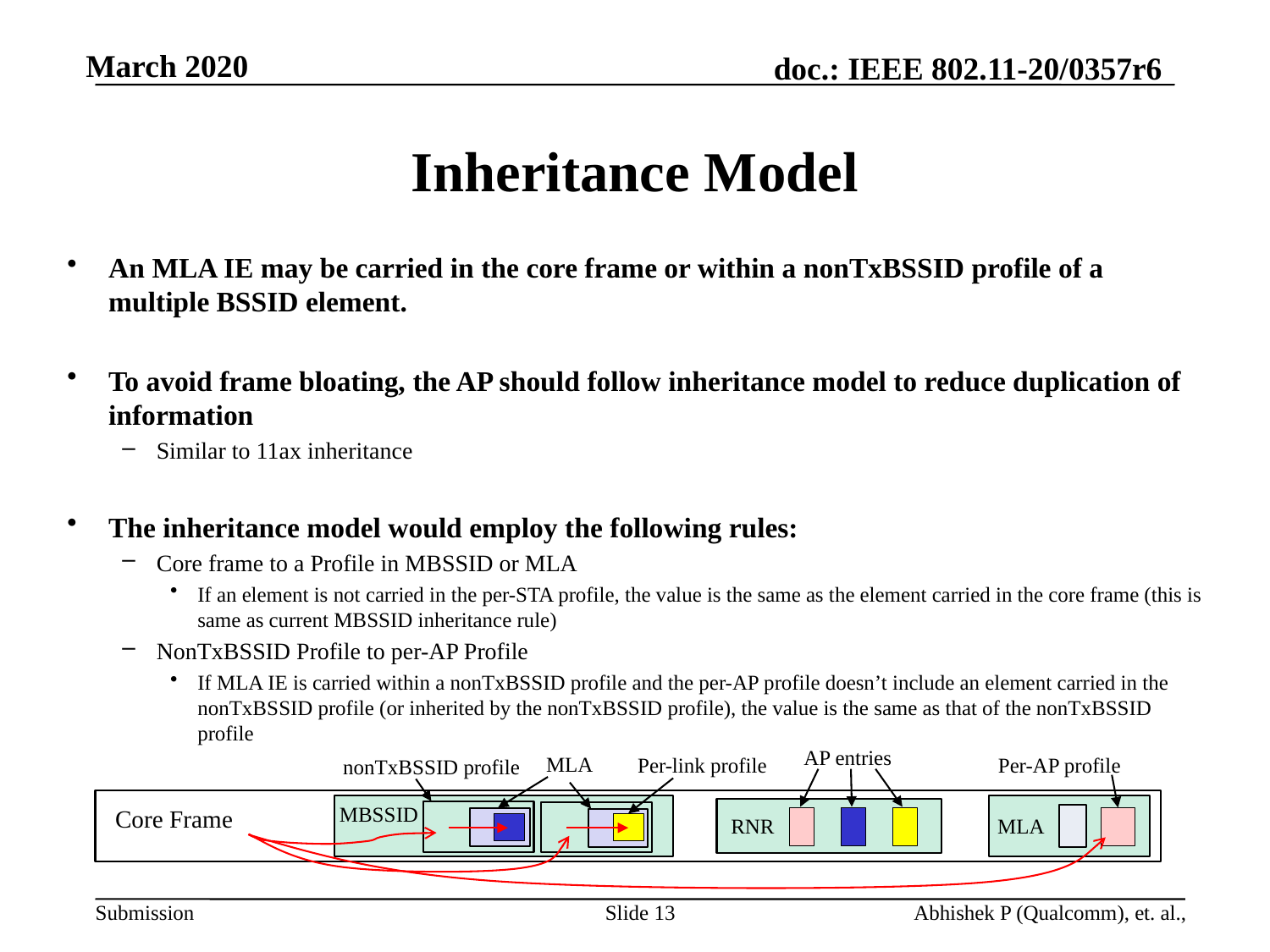

# Inheritance Model
An MLA IE may be carried in the core frame or within a nonTxBSSID profile of a multiple BSSID element.

To avoid frame bloating, the AP should follow inheritance model to reduce duplication of information
Similar to 11ax inheritance

The inheritance model would employ the following rules:
Core frame to a Profile in MBSSID or MLA
If an element is not carried in the per-STA profile, the value is the same as the element carried in the core frame (this is same as current MBSSID inheritance rule)
NonTxBSSID Profile to per-AP Profile
If MLA IE is carried within a nonTxBSSID profile and the per-AP profile doesn’t include an element carried in the nonTxBSSID profile (or inherited by the nonTxBSSID profile), the value is the same as that of the nonTxBSSID profile
AP entries
MLA
Per-AP profile
Per-link profile
nonTxBSSID profile

MBSSID

Core Frame

RNR
MLA

Slide 13
Abhishek P (Qualcomm), et. al.,